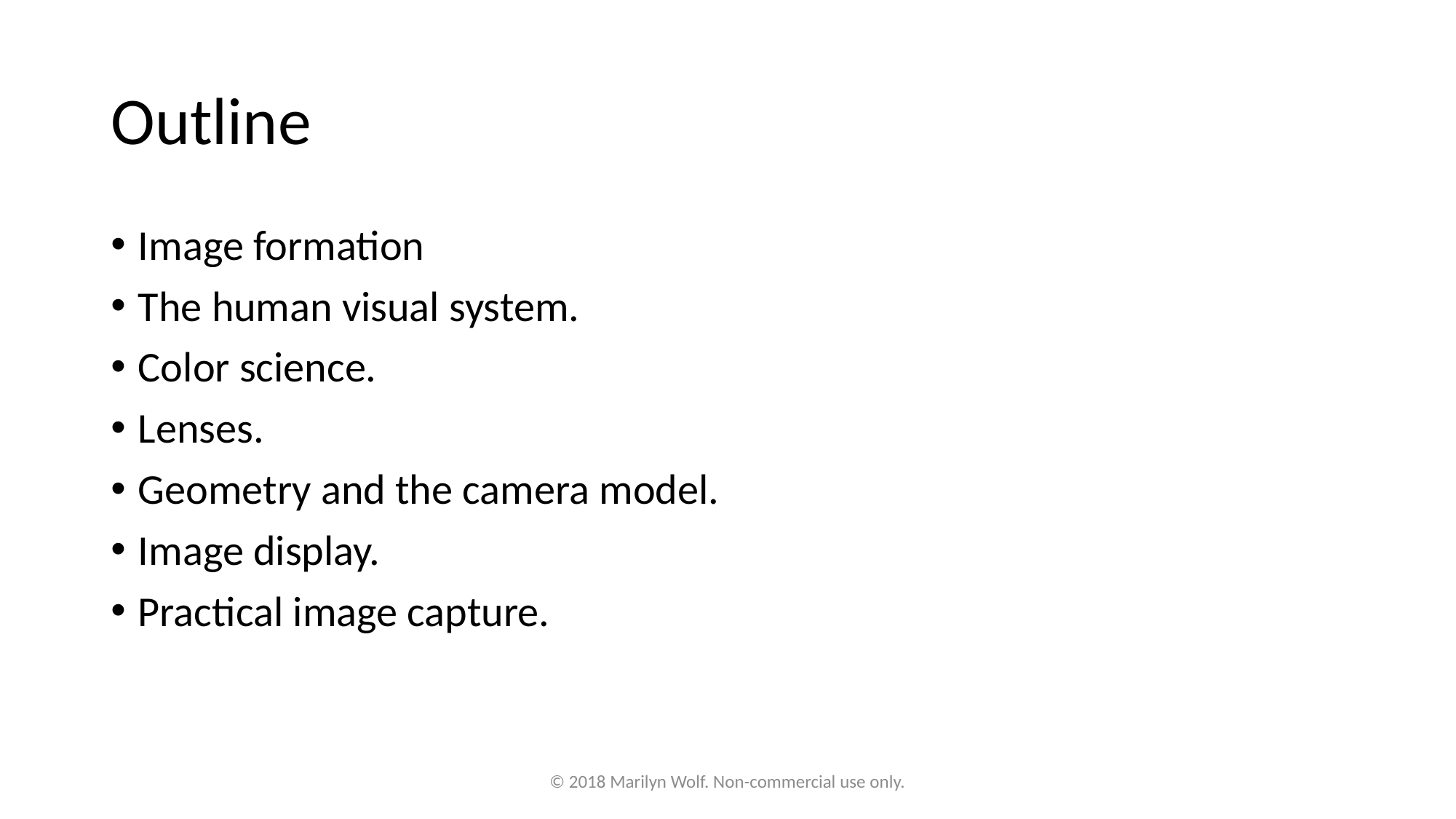

# Outline
Image formation
The human visual system.
Color science.
Lenses.
Geometry and the camera model.
Image display.
Practical image capture.
© 2018 Marilyn Wolf. Non-commercial use only.